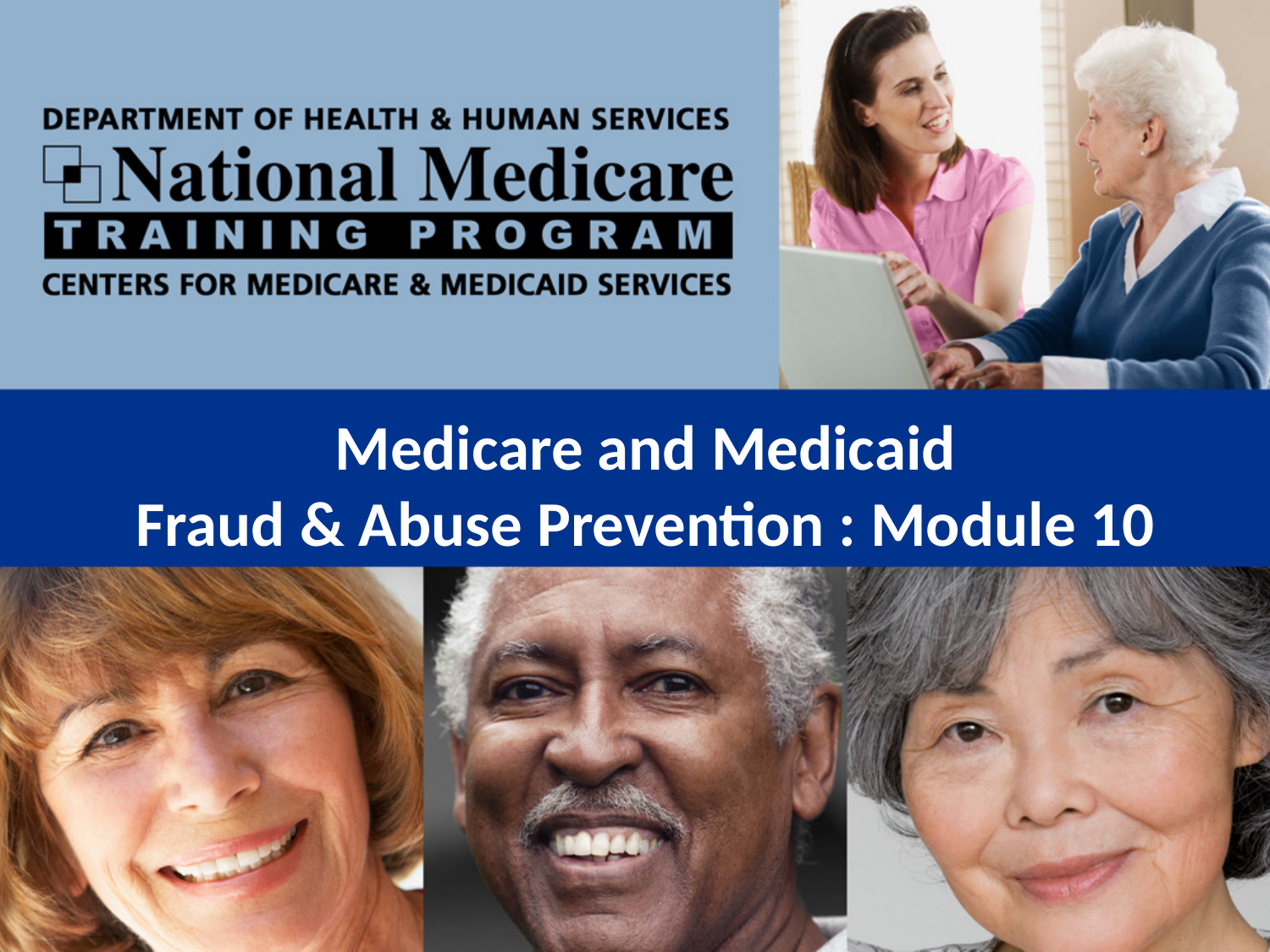

# Medicare and Medicaid Fraud & Abuse Prevention : Module 10